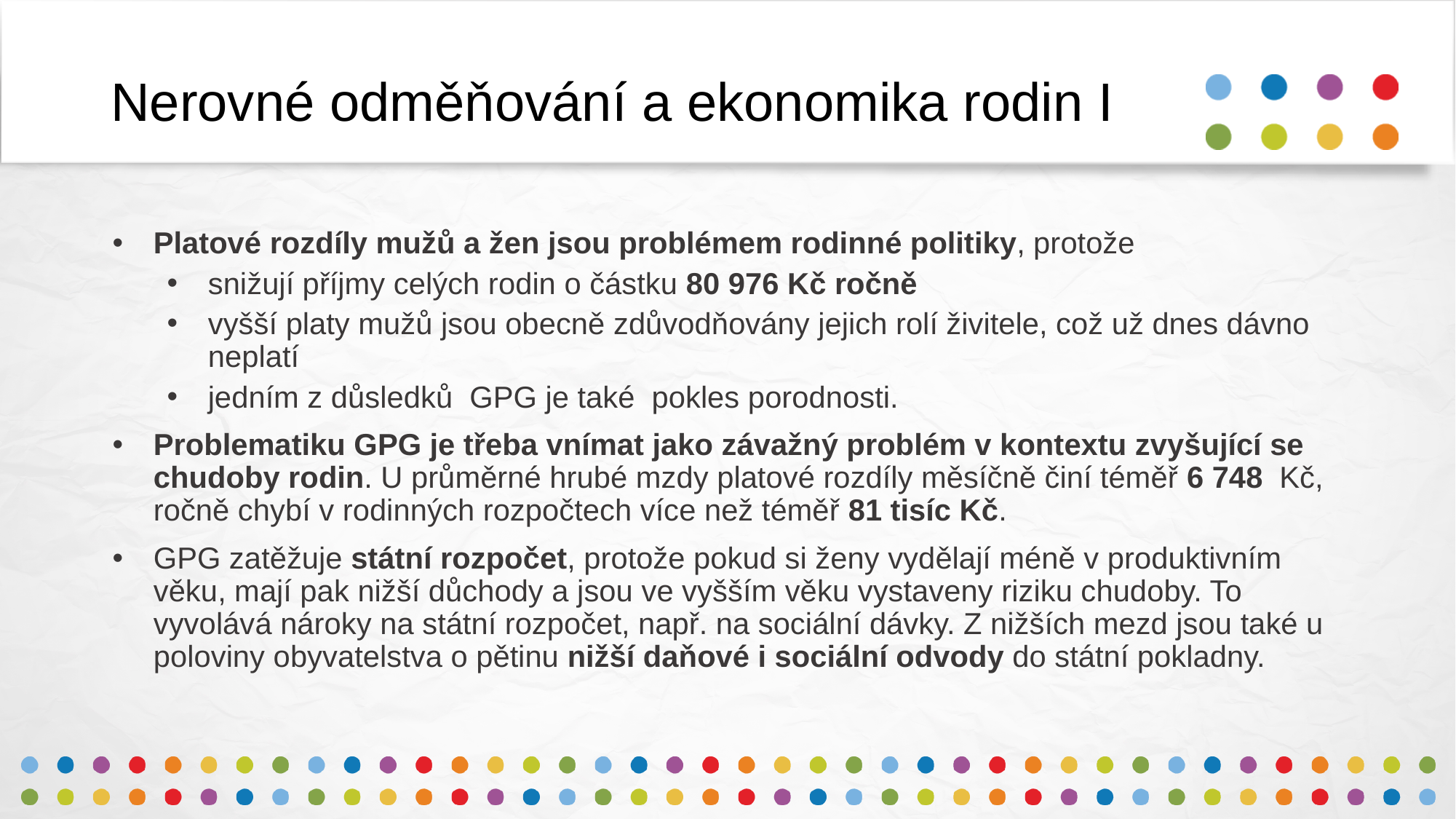

# Nerovné odměňování a ekonomika rodin I
Platové rozdíly mužů a žen jsou problémem rodinné politiky, protože
snižují příjmy celých rodin o částku 80 976 Kč ročně
vyšší platy mužů jsou obecně zdůvodňovány jejich rolí živitele, což už dnes dávno neplatí
jedním z důsledků  GPG je také  pokles porodnosti.
Problematiku GPG je třeba vnímat jako závažný problém v kontextu zvyšující se chudoby rodin. U průměrné hrubé mzdy platové rozdíly měsíčně činí téměř 6 748  Kč, ročně chybí v rodinných rozpočtech více než téměř 81 tisíc Kč.
GPG zatěžuje státní rozpočet, protože pokud si ženy vydělají méně v produktivním věku, mají pak nižší důchody a jsou ve vyšším věku vystaveny riziku chudoby. To vyvolává nároky na státní rozpočet, např. na sociální dávky. Z nižších mezd jsou také u poloviny obyvatelstva o pětinu nižší daňové i sociální odvody do státní pokladny.